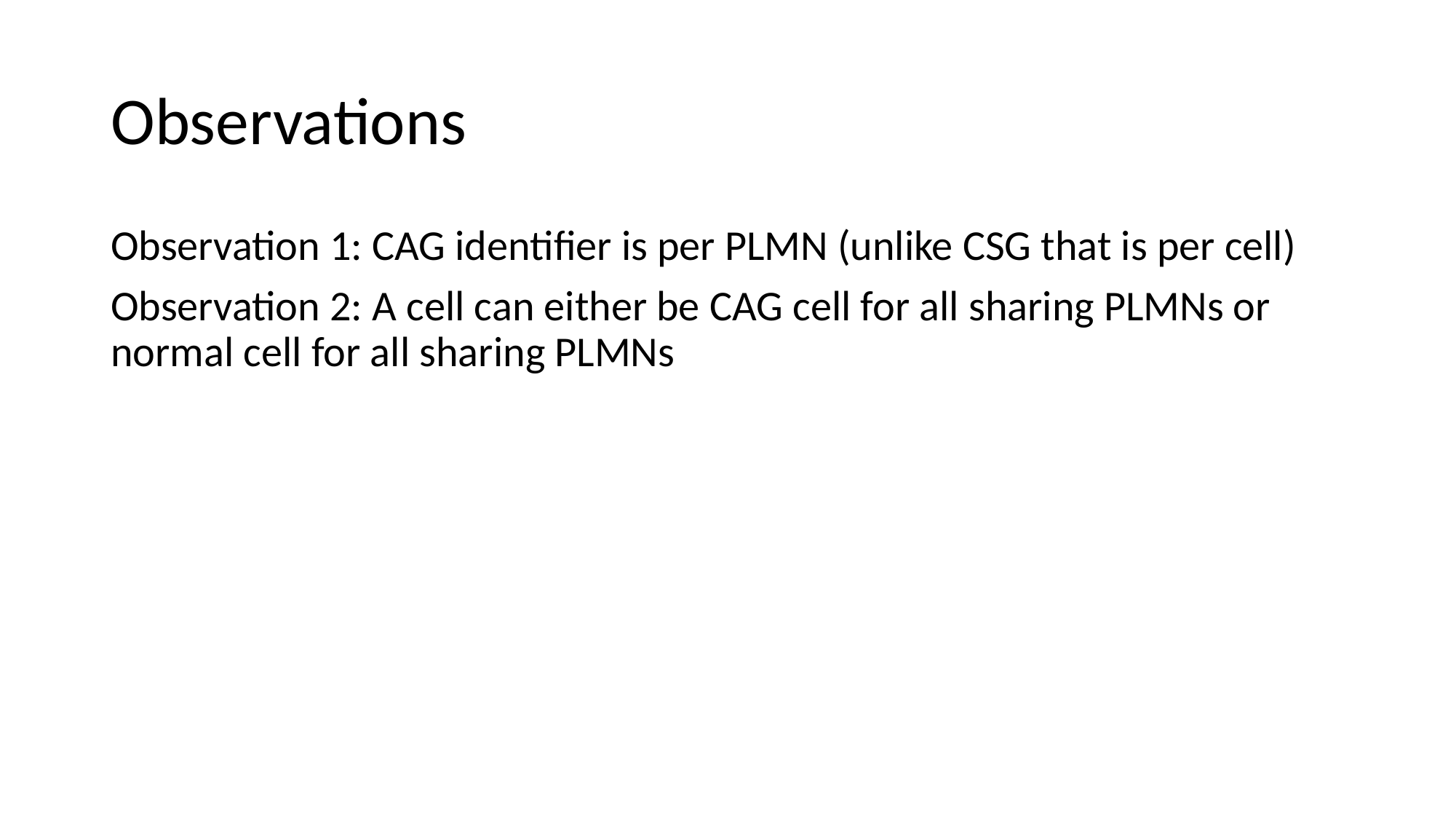

# Observations
Observation 1: CAG identifier is per PLMN (unlike CSG that is per cell)
Observation 2: A cell can either be CAG cell for all sharing PLMNs or normal cell for all sharing PLMNs